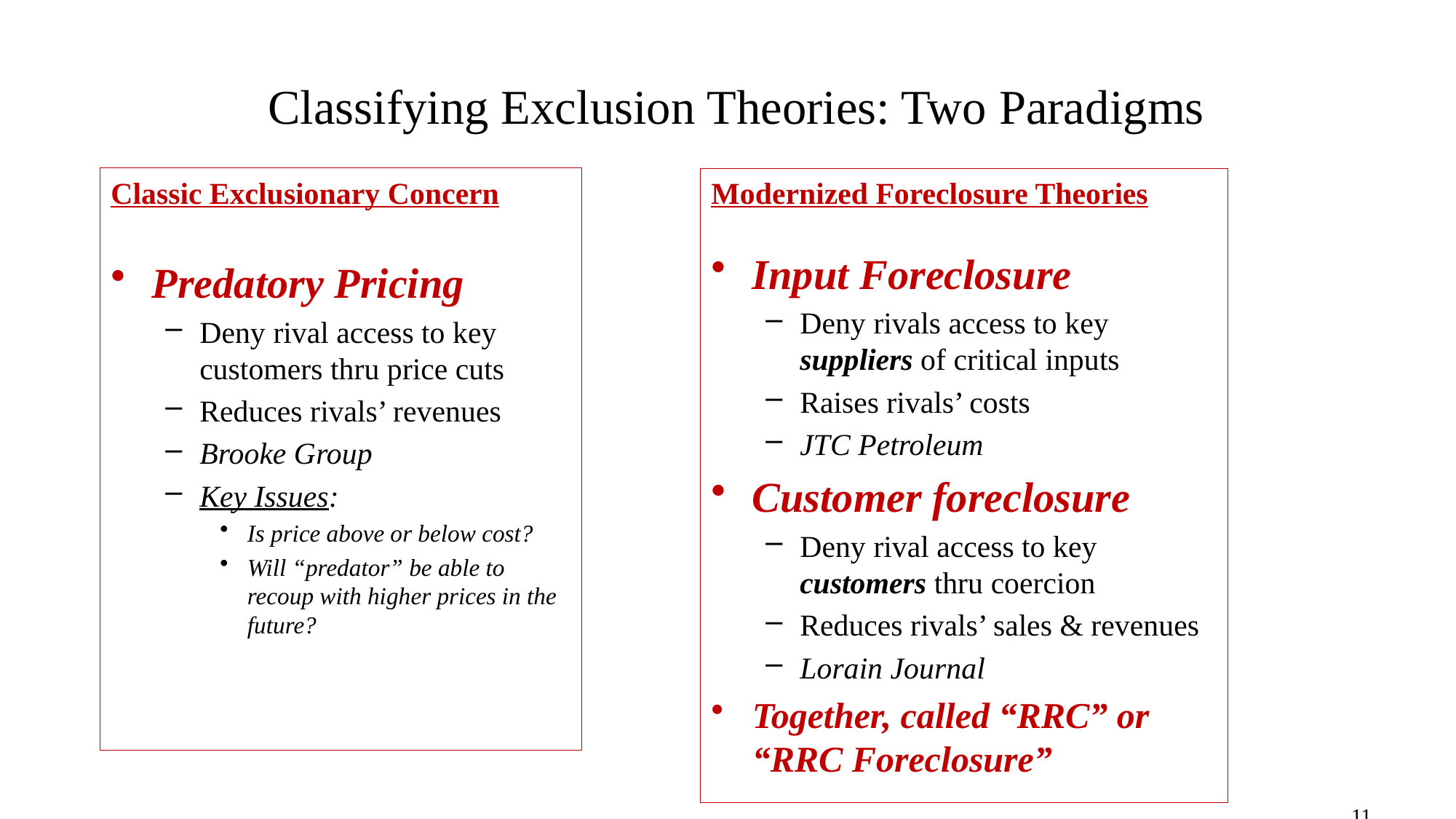

# Classifying Exclusion Theories: Two Paradigms
Classic Exclusionary Concern
Predatory Pricing
Deny rival access to key customers thru price cuts
Reduces rivals’ revenues
Brooke Group
Key Issues:
Is price above or below cost?
Will “predator” be able to recoup with higher prices in the future?

Modernized Foreclosure Theories
Input Foreclosure
Deny rivals access to key suppliers of critical inputs
Raises rivals’ costs
JTC Petroleum
Customer foreclosure
Deny rival access to key customers thru coercion
Reduces rivals’ sales & revenues
Lorain Journal
Together, called “RRC” or “RRC Foreclosure”

11